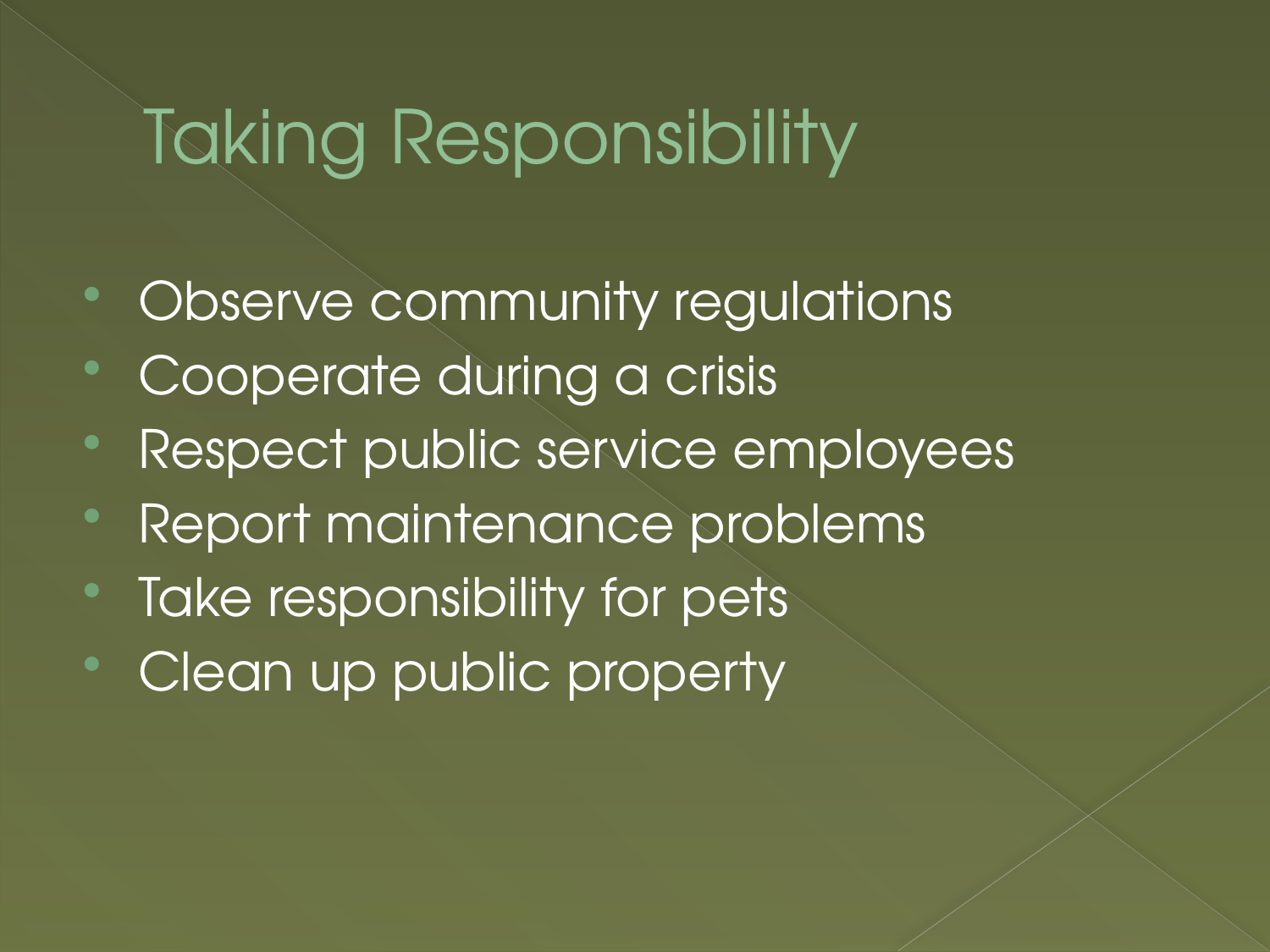

# Taking Responsibility
Observe community regulations
Cooperate during a crisis
Respect public service employees
Report maintenance problems
Take responsibility for pets
Clean up public property